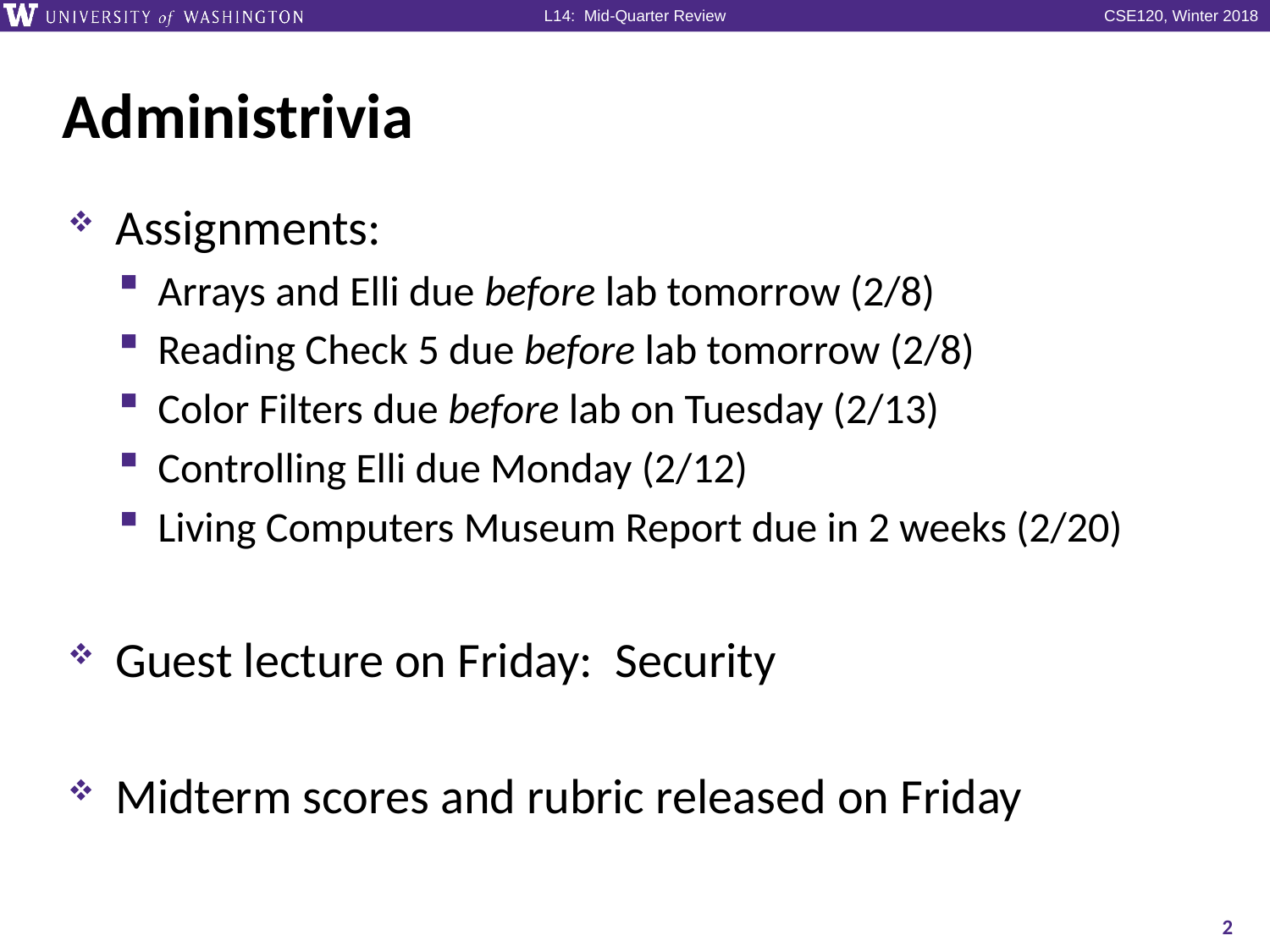

# Administrivia
Assignments:
Arrays and Elli due before lab tomorrow (2/8)
Reading Check 5 due before lab tomorrow (2/8)
Color Filters due before lab on Tuesday (2/13)
Controlling Elli due Monday (2/12)
Living Computers Museum Report due in 2 weeks (2/20)

Guest lecture on Friday:  Security

Midterm scores and rubric released on Friday
2